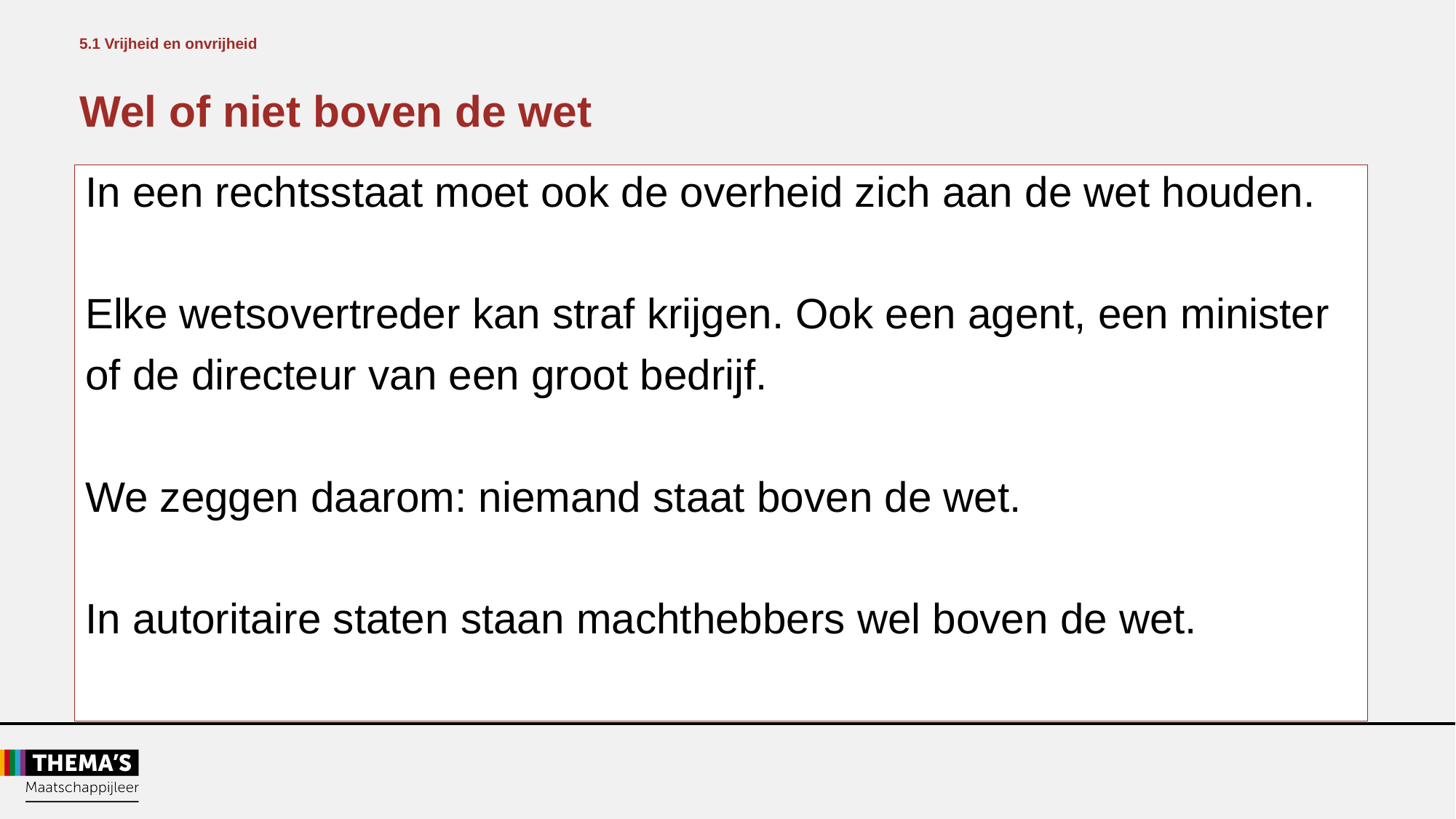

5.1 Vrijheid en onvrijheid
Wel of niet boven de wet
In een rechtsstaat moet ook de overheid zich aan de wet houden.

Elke wetsovertreder kan straf krijgen. Ook een agent, een minister
of de directeur van een groot bedrijf.

We zeggen daarom: niemand staat boven de wet.

In autoritaire staten staan machthebbers wel boven de wet.